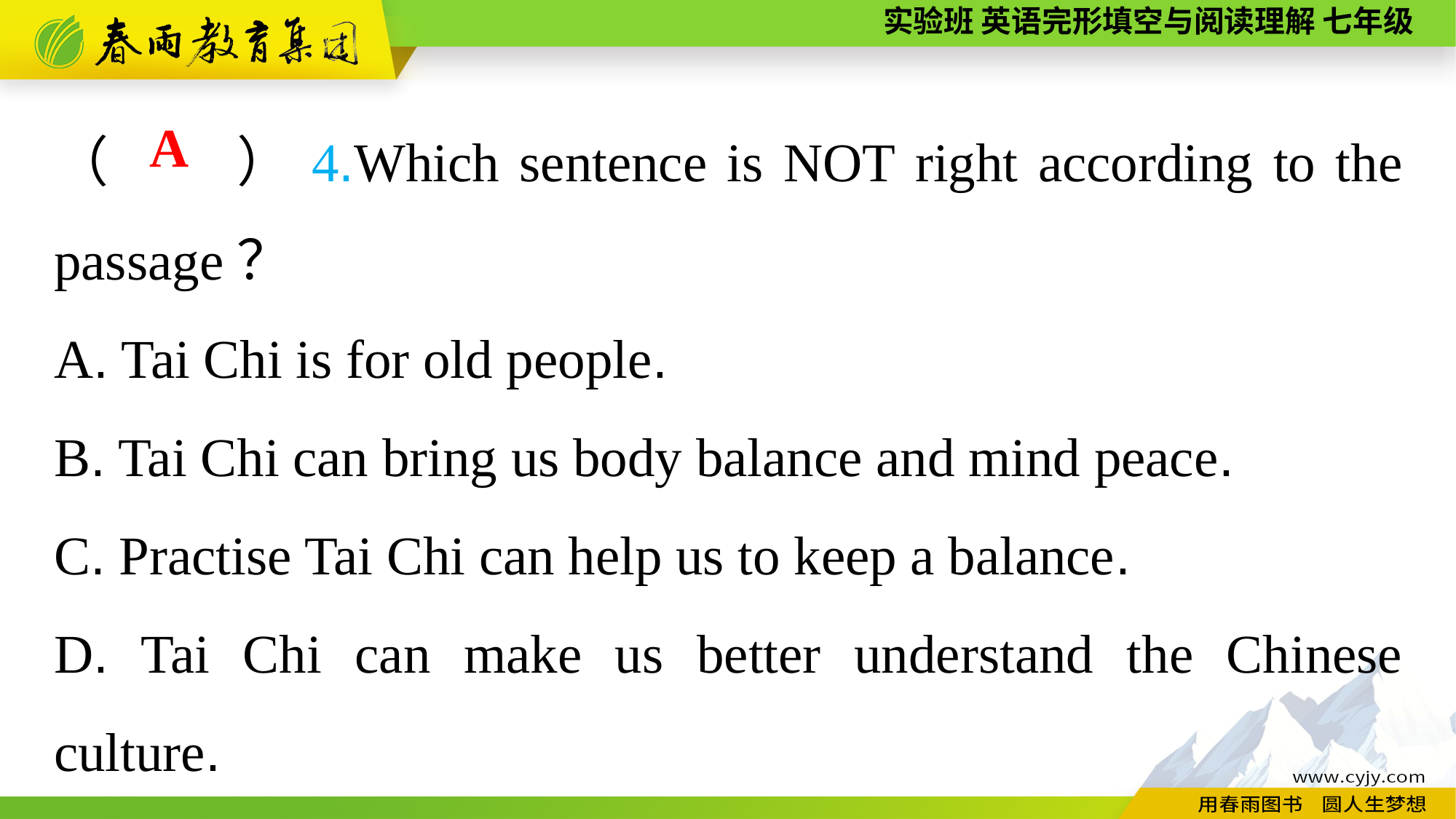

（　　）4.Which sentence is NOT right according to the passage？
A. Tai Chi is for old people.
B. Tai Chi can bring us body balance and mind peace.
C. Practise Tai Chi can help us to keep a balance.
D. Tai Chi can make us better understand the Chinese culture.
A